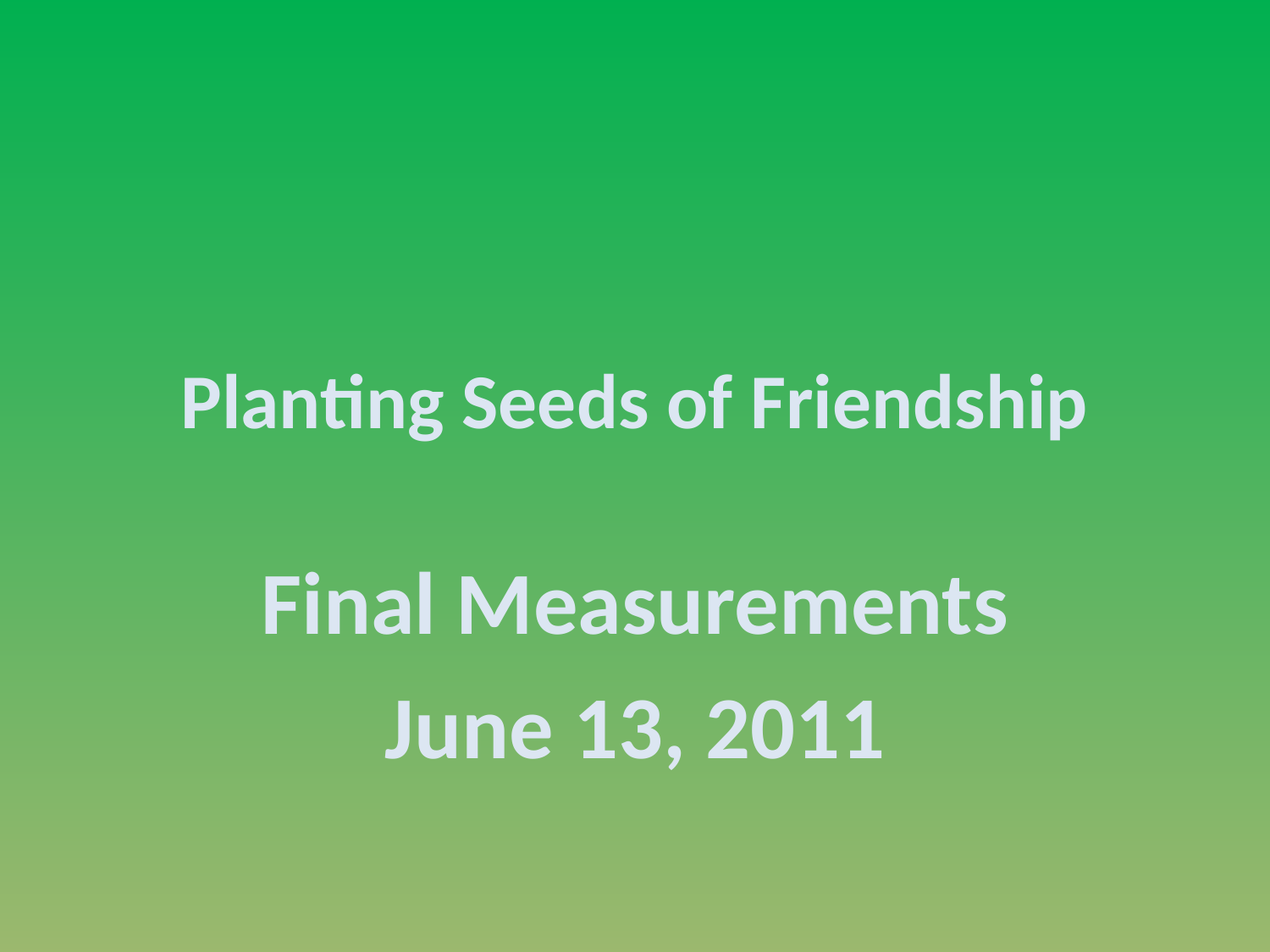

# Planting Seeds of Friendship
Final Measurements
June 13, 2011